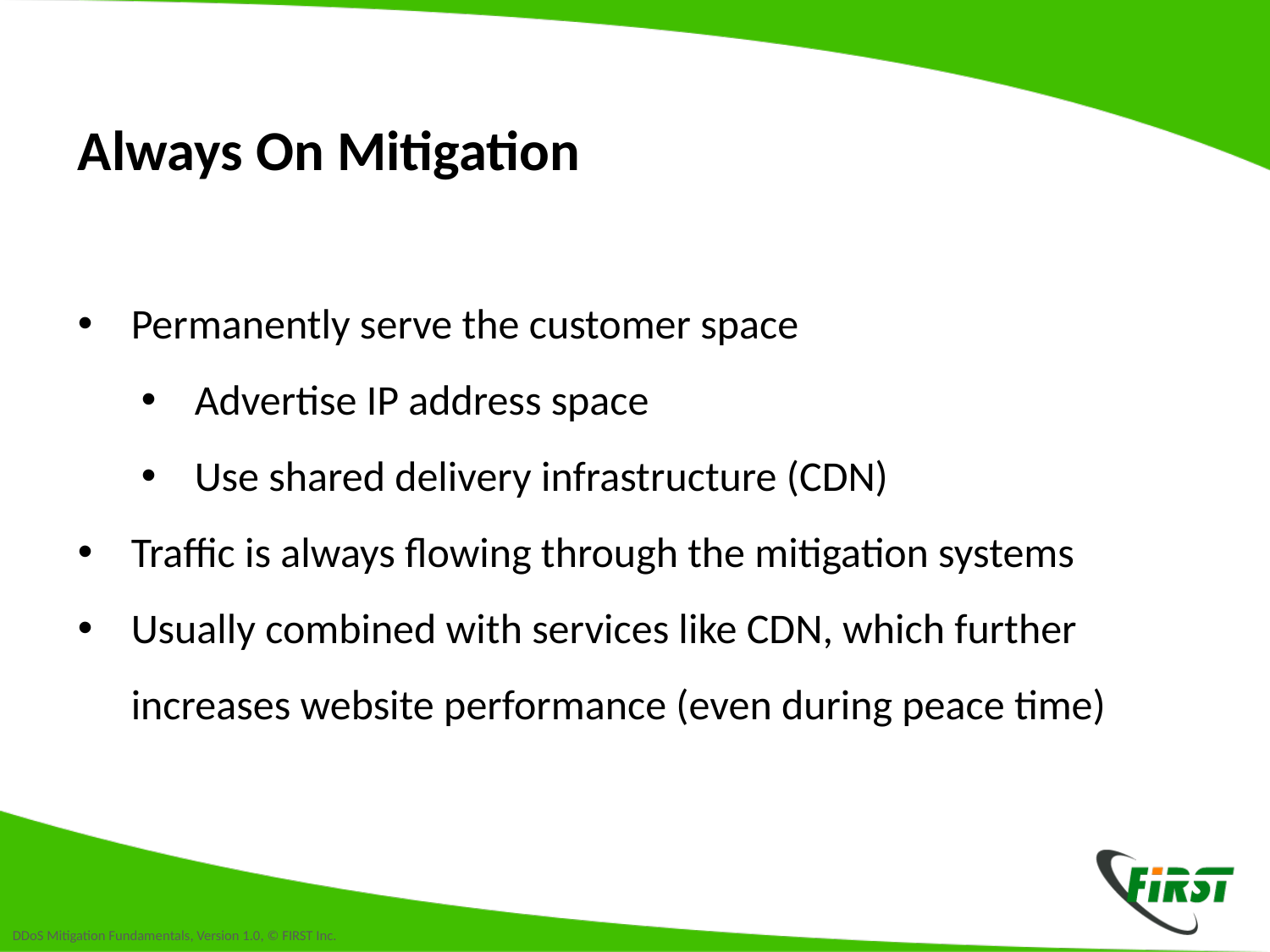

# Always On Mitigation
Permanently serve the customer space
Advertise IP address space
Use shared delivery infrastructure (CDN)
Traffic is always flowing through the mitigation systems
Usually combined with services like CDN, which further increases website performance (even during peace time)